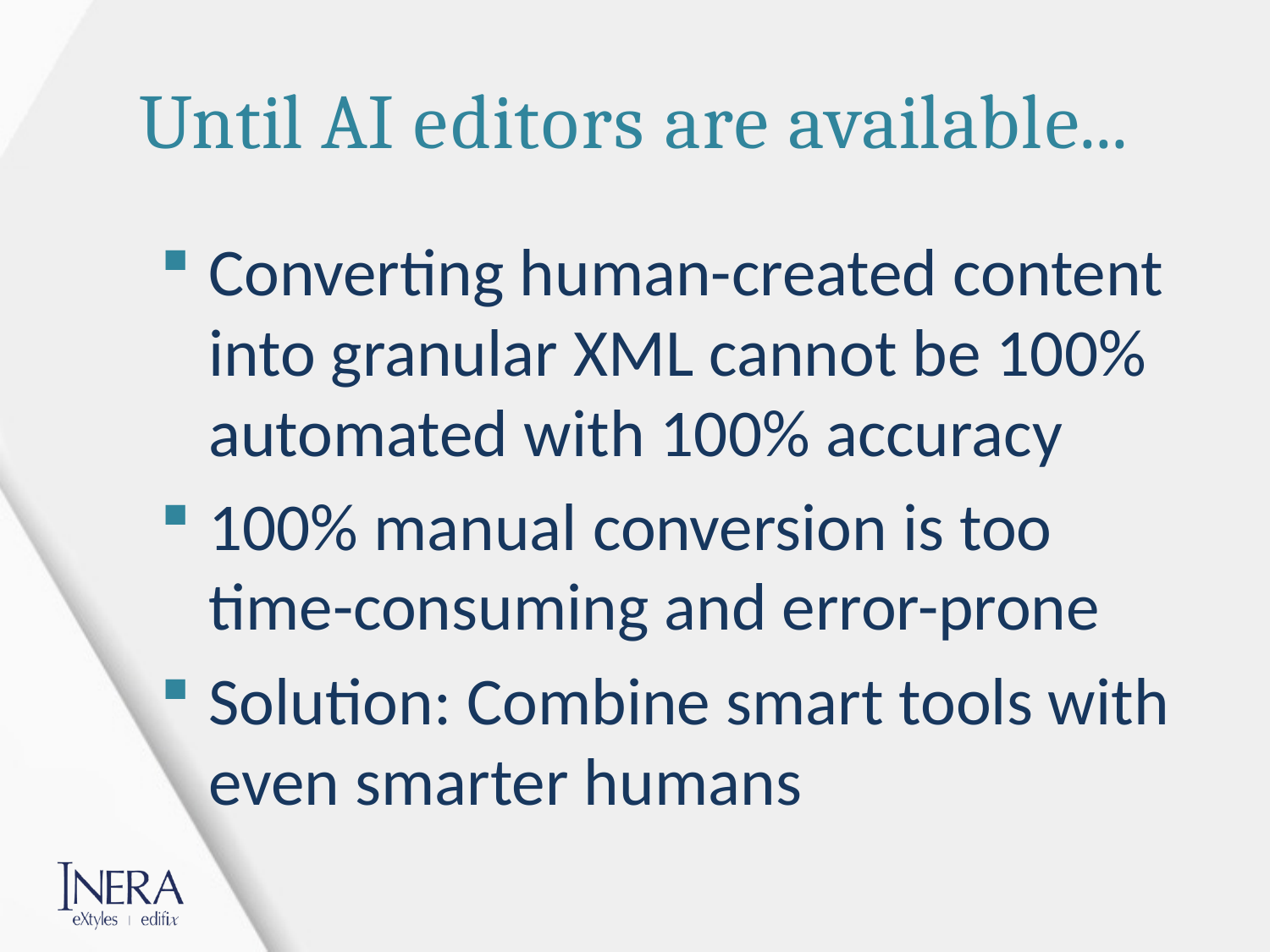

# Until AI editors are available...
Converting human-created content into granular XML cannot be 100% automated with 100% accuracy
100% manual conversion is too time-consuming and error-prone
Solution: Combine smart tools with even smarter humans